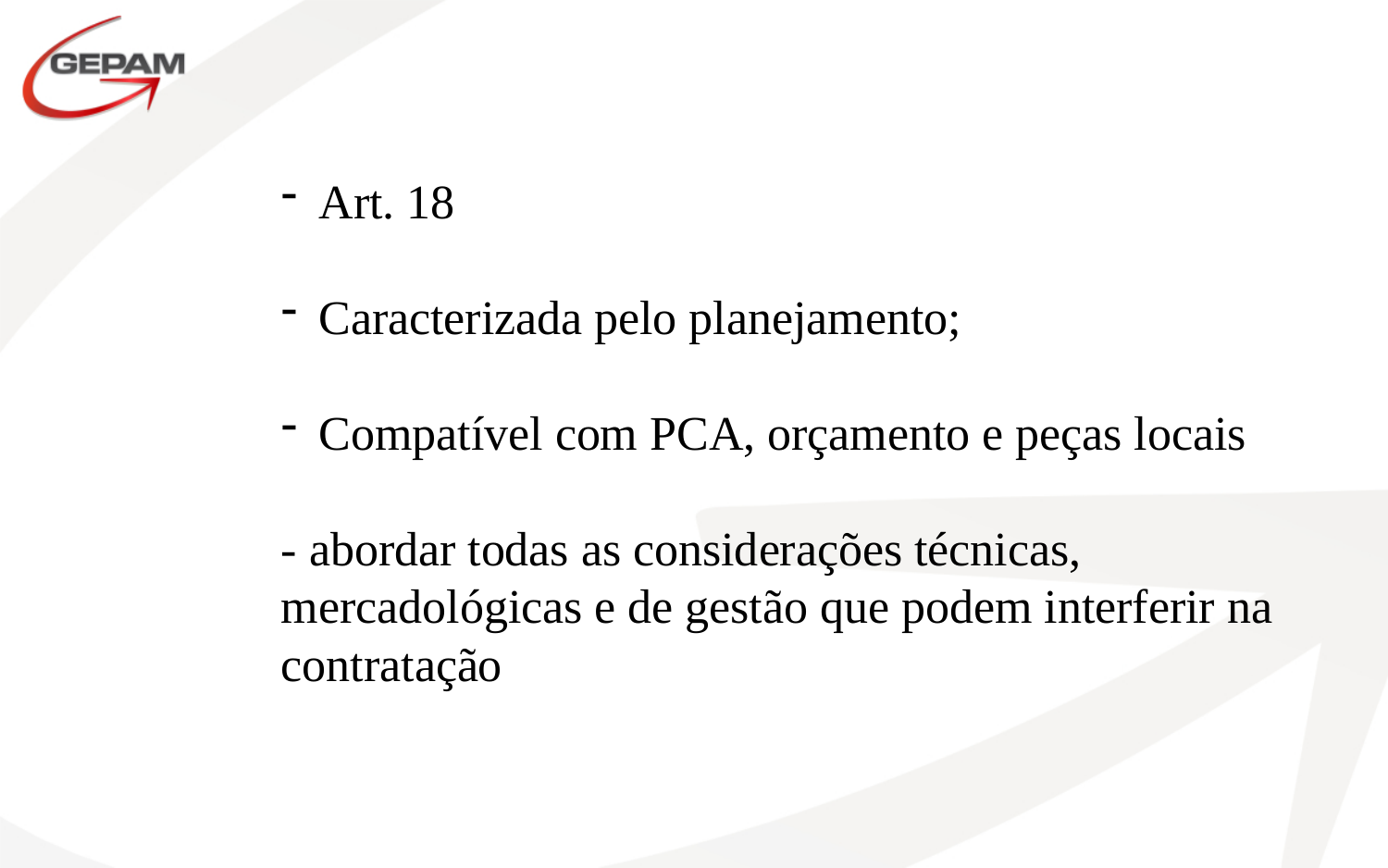

Art. 18

Caracterizada pelo planejamento;

Compatível com PCA, orçamento e peças locais

- abordar todas as considerações técnicas, mercadológicas e de gestão que podem interferir na contratação